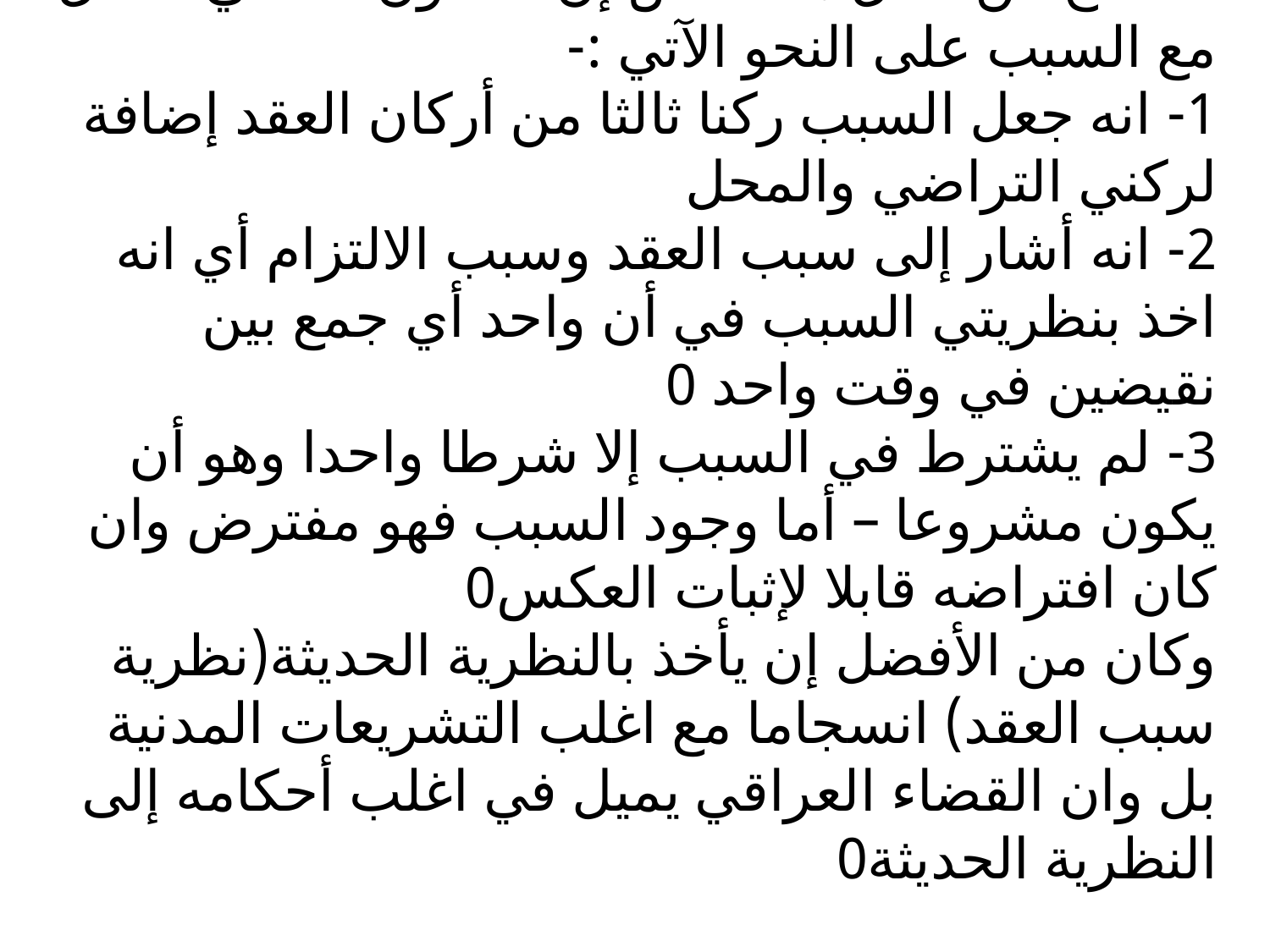

# نستنتج من خلال هذا النص إن القانون المدني تعامل مع السبب على النحو الآتي :- 1- انه جعل السبب ركنا ثالثا من أركان العقد إضافة لركني التراضي والمحل 2- انه أشار إلى سبب العقد وسبب الالتزام أي انه اخذ بنظريتي السبب في أن واحد أي جمع بين نقيضين في وقت واحد 0 3- لم يشترط في السبب إلا شرطا واحدا وهو أن يكون مشروعا – أما وجود السبب فهو مفترض وان كان افتراضه قابلا لإثبات العكس0 وكان من الأفضل إن يأخذ بالنظرية الحديثة(نظرية سبب العقد) انسجاما مع اغلب التشريعات المدنية بل وان القضاء العراقي يميل في اغلب أحكامه إلى النظرية الحديثة0